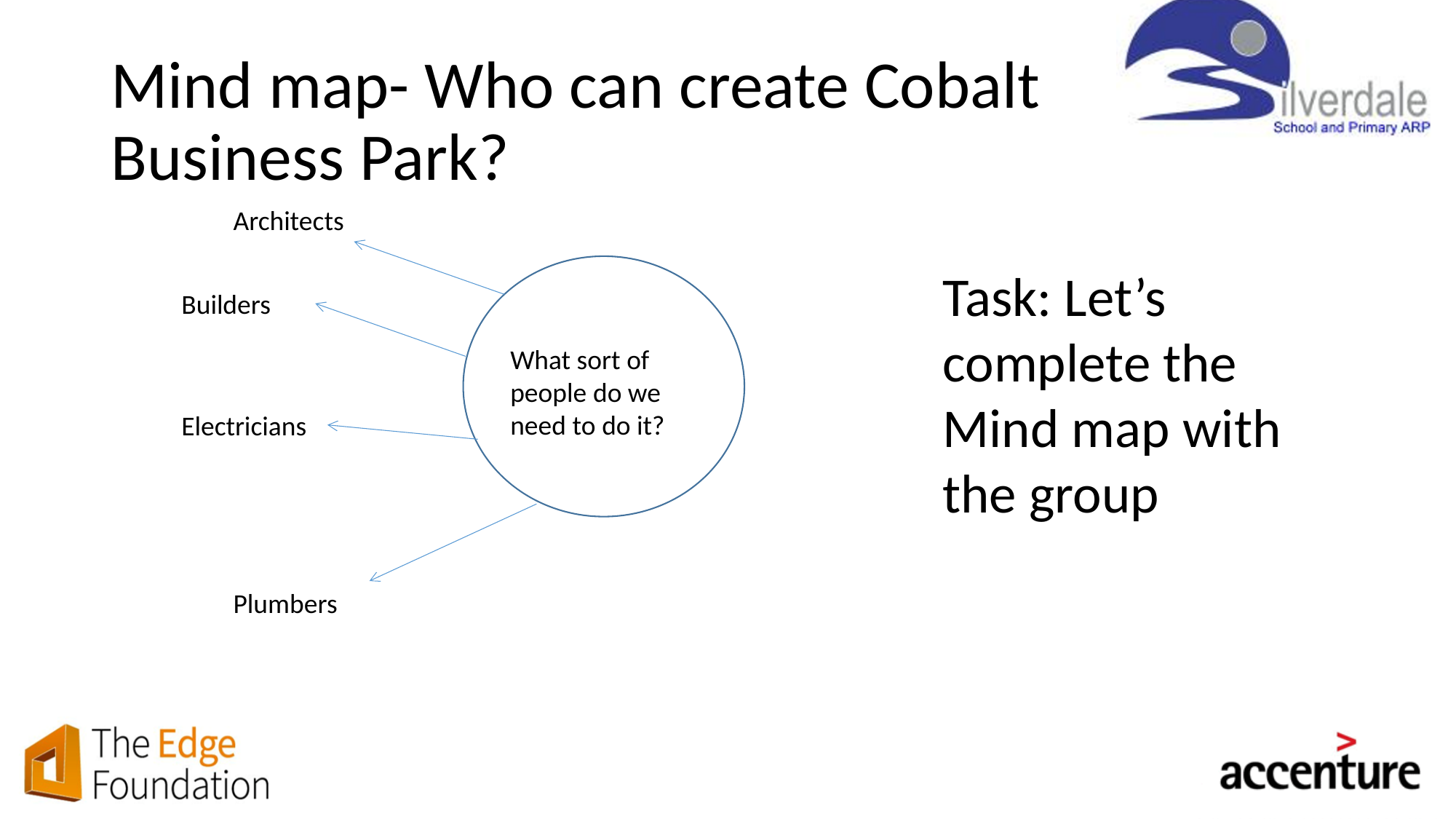

# Mind map- Who can create Cobalt Business Park?
Architects

Task: Let’s complete the Mind map with the group
Builders
What sort of people do we need to do it?
Electricians
Plumbers